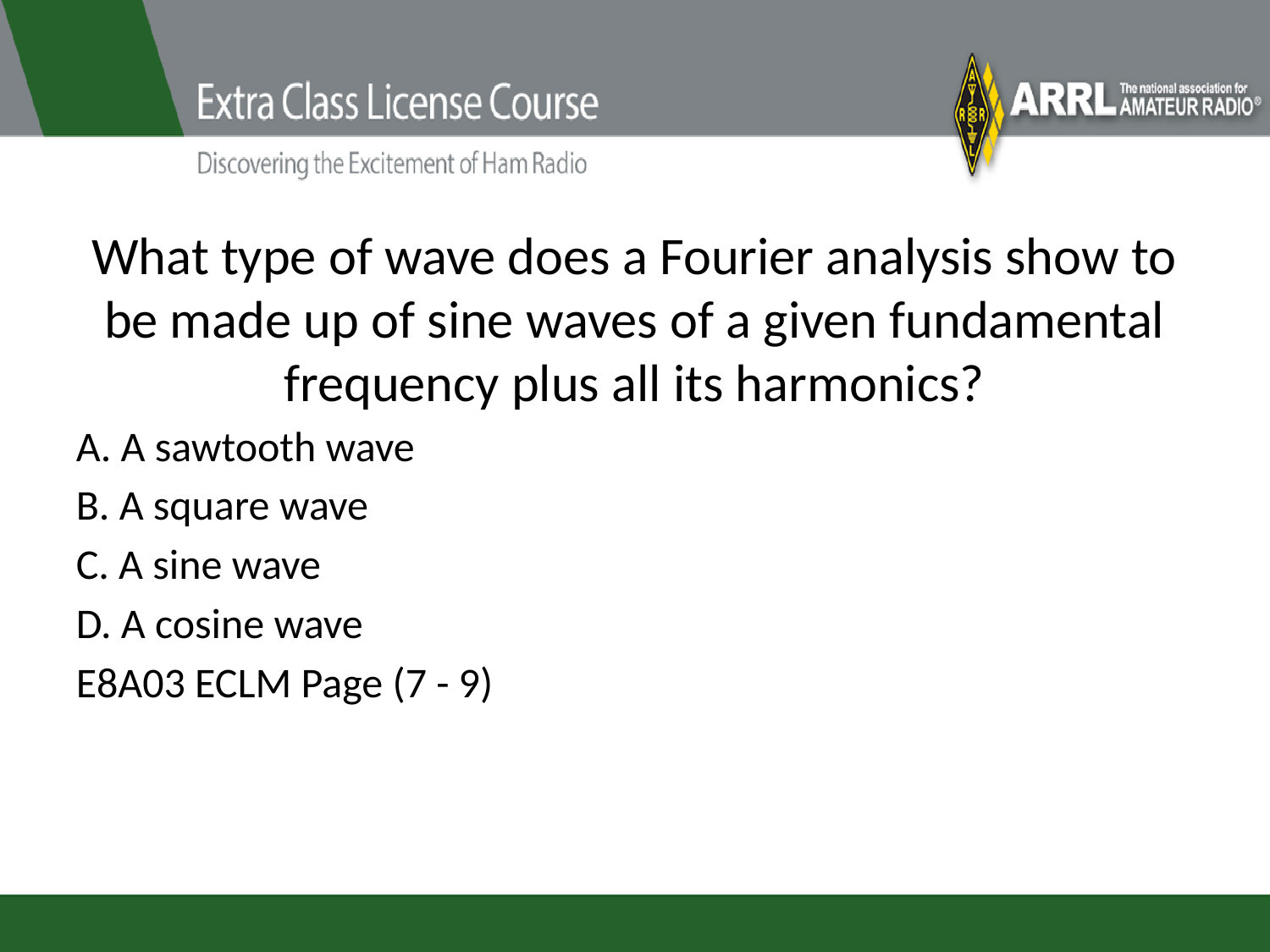

# What type of wave does a Fourier analysis show to be made up of sine waves of a given fundamental frequency plus all its harmonics?
A. A sawtooth wave
B. A square wave
C. A sine wave
D. A cosine wave
E8A03 ECLM Page (7 - 9)